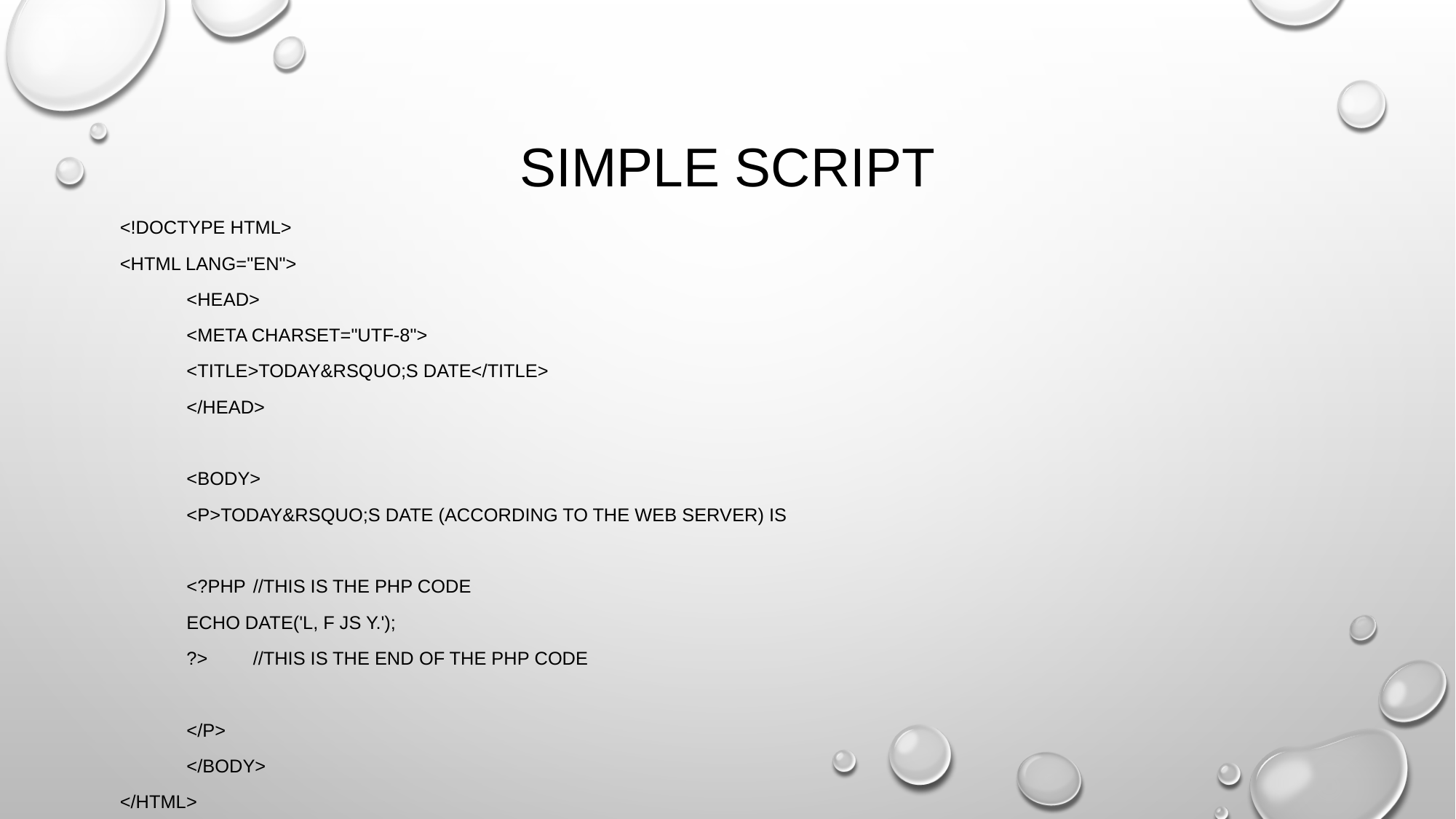

# Simple script
<!DOCTYPE html>
<html lang="en">
	<head>
		<meta charset="utf-8">
		<title>Today&rsquo;s Date</title>
	</head>

	<body>
		<p>Today&rsquo;s Date (according to the web server) is

			<?php		//this is the php code
			echo date('l, F jS Y.');
			?>		//this is the end of the php code

		</p>
	</body>
</html>